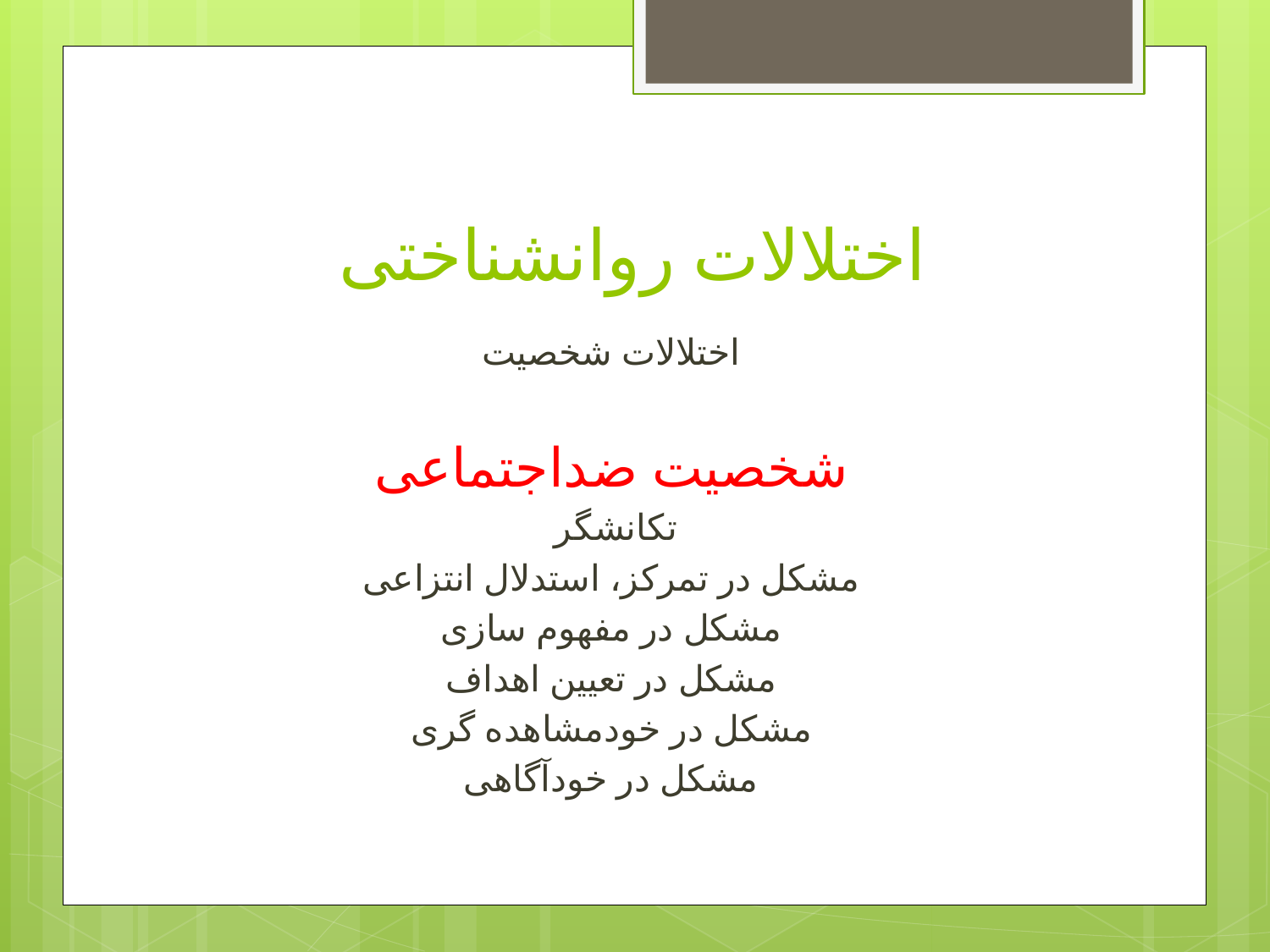

# اختلالات روانشناختی
اختلالات شخصیت

شخصیت ضداجتماعی
تکانشگر
مشکل در تمرکز، استدلال انتزاعی
مشکل در مفهوم سازی
مشکل در تعیین اهداف
مشکل در خودمشاهده گری
مشکل در خودآگاهی